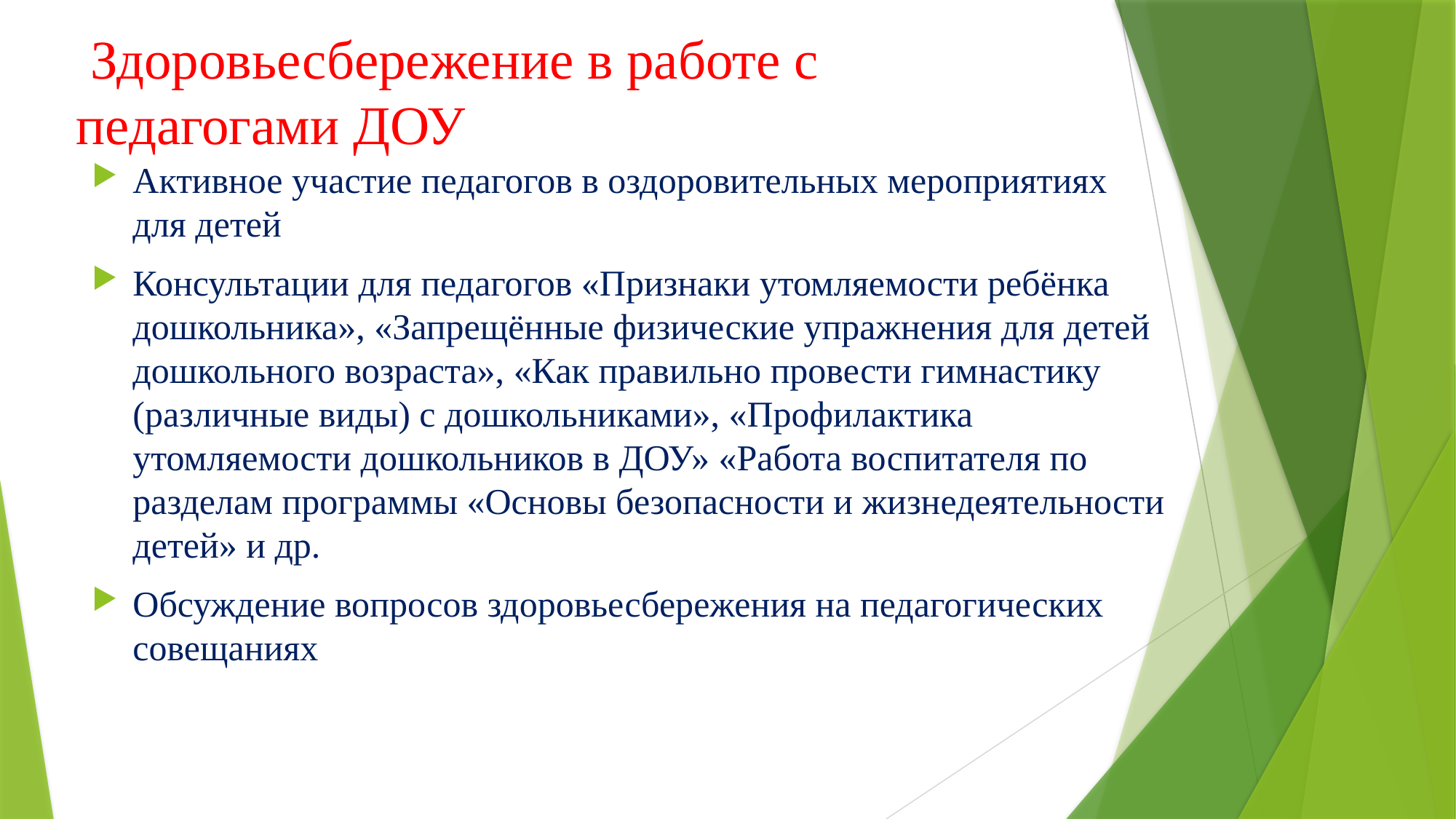

# Здоровьесбережение в работе с  педагогами ДОУ
Активное участие педагогов в оздоровительных мероприятиях  для детей
Консультации для педагогов «Признаки утомляемости ребёнка дошкольника», «Запрещённые физические упражнения для детей дошкольного возраста», «Как правильно провести гимнастику (различные виды) с дошкольниками», «Профилактика утомляемости дошкольников в ДОУ» «Работа воспитателя по разделам программы «Основы безопасности и жизнедеятельности детей» и др.
Обсуждение вопросов здоровьесбережения на педагогических совещаниях